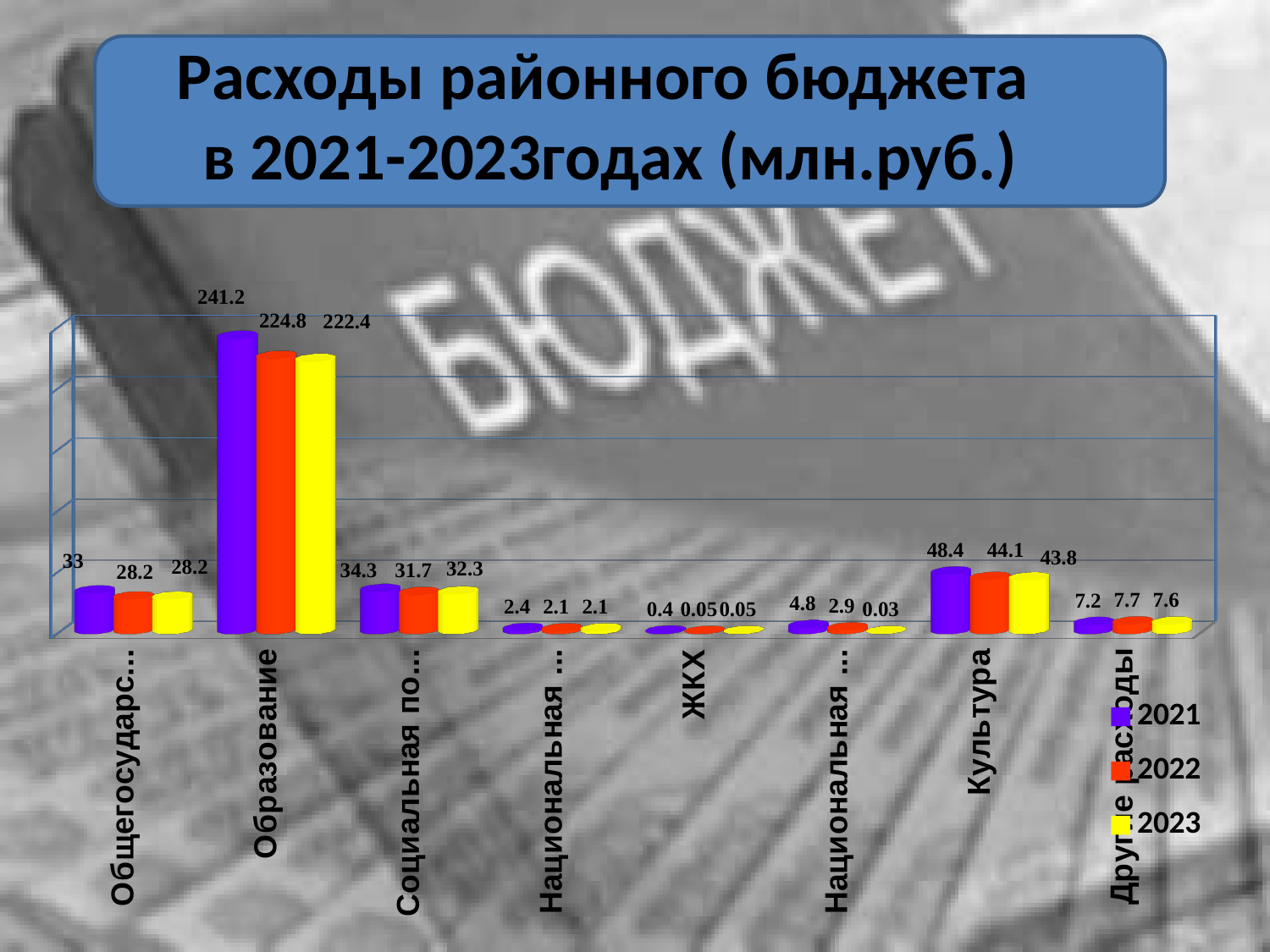

Расходы районного бюджета
в 2021-2023годах (млн.руб.)

[unsupported chart]